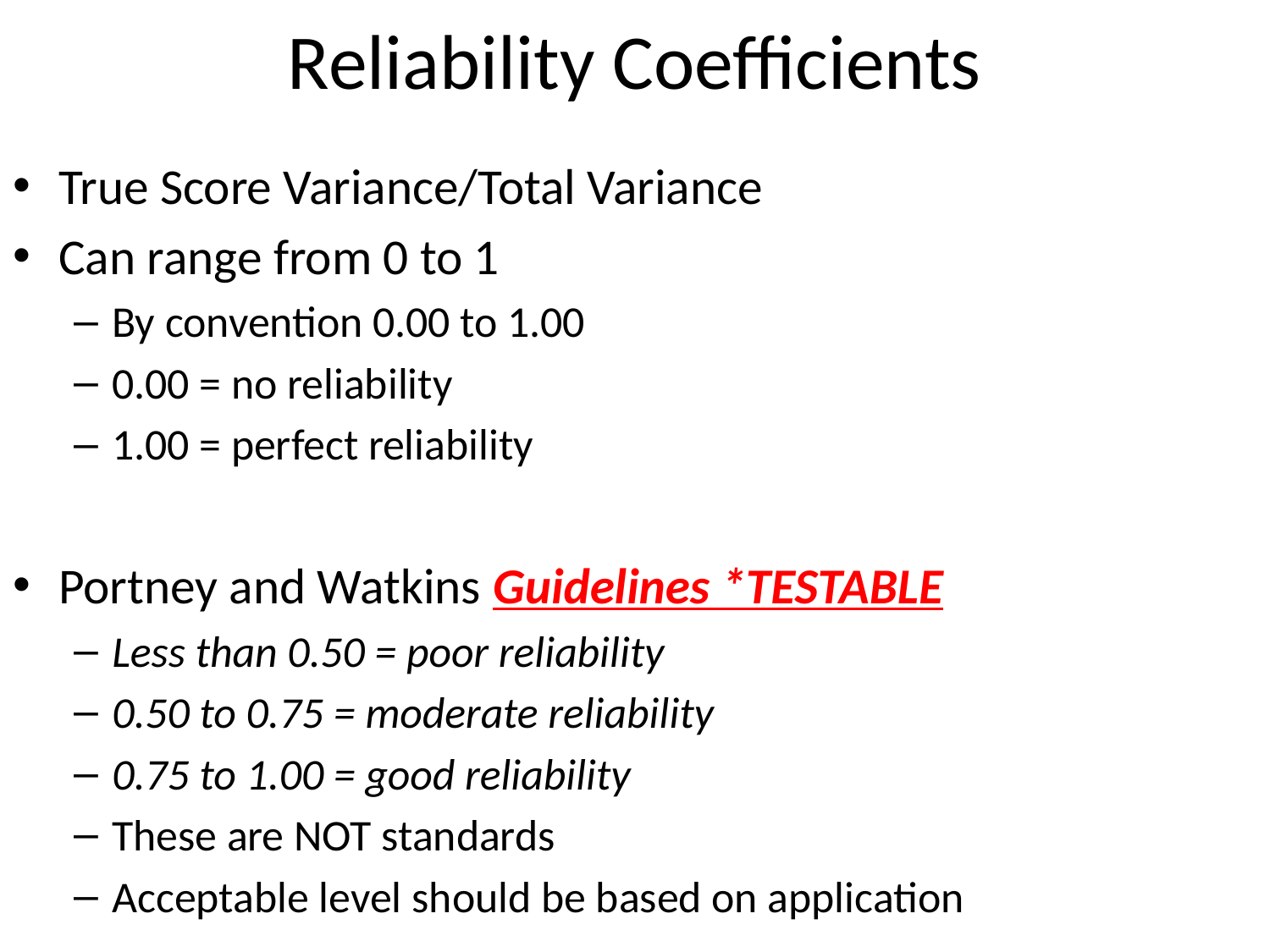

# Reliability Coefficients
True Score Variance/Total Variance
Can range from 0 to 1
By convention 0.00 to 1.00
0.00 = no reliability
1.00 = perfect reliability

Portney and Watkins Guidelines *TESTABLE
Less than 0.50 = poor reliability
0.50 to 0.75 = moderate reliability
0.75 to 1.00 = good reliability
These are NOT standards
Acceptable level should be based on application